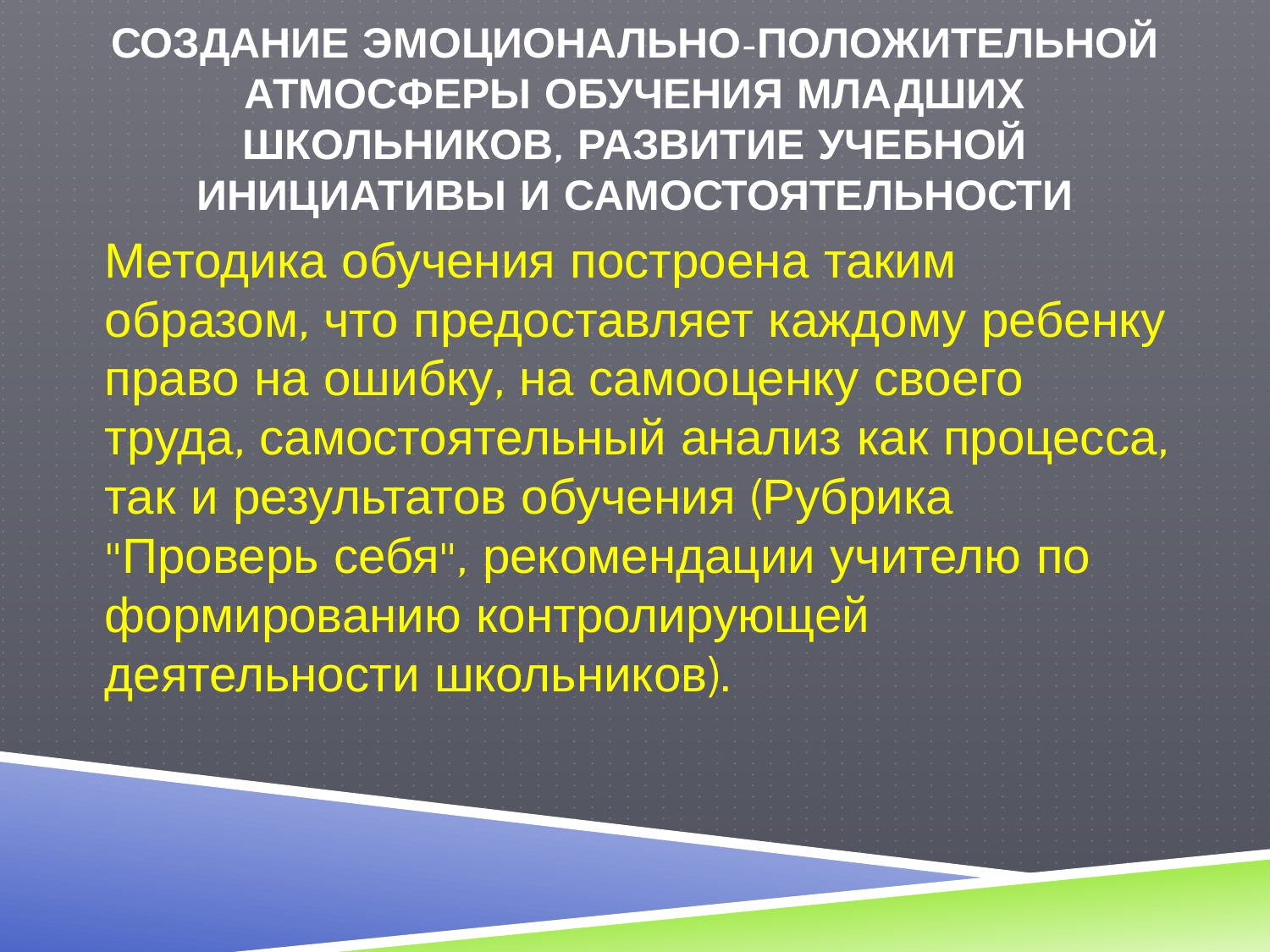

# создание эмоционально-положительной атмосферы обучения младших школьников, развитие учебной инициативы и самостоятельности
Методика обучения построена таким образом, что предоставляет каждому ребенку право на ошибку, на самооценку своего труда, самостоятельный анализ как процесса, так и результатов обучения (Рубрика "Проверь себя", рекомендации учителю по формированию контролирующей деятельности школьников).